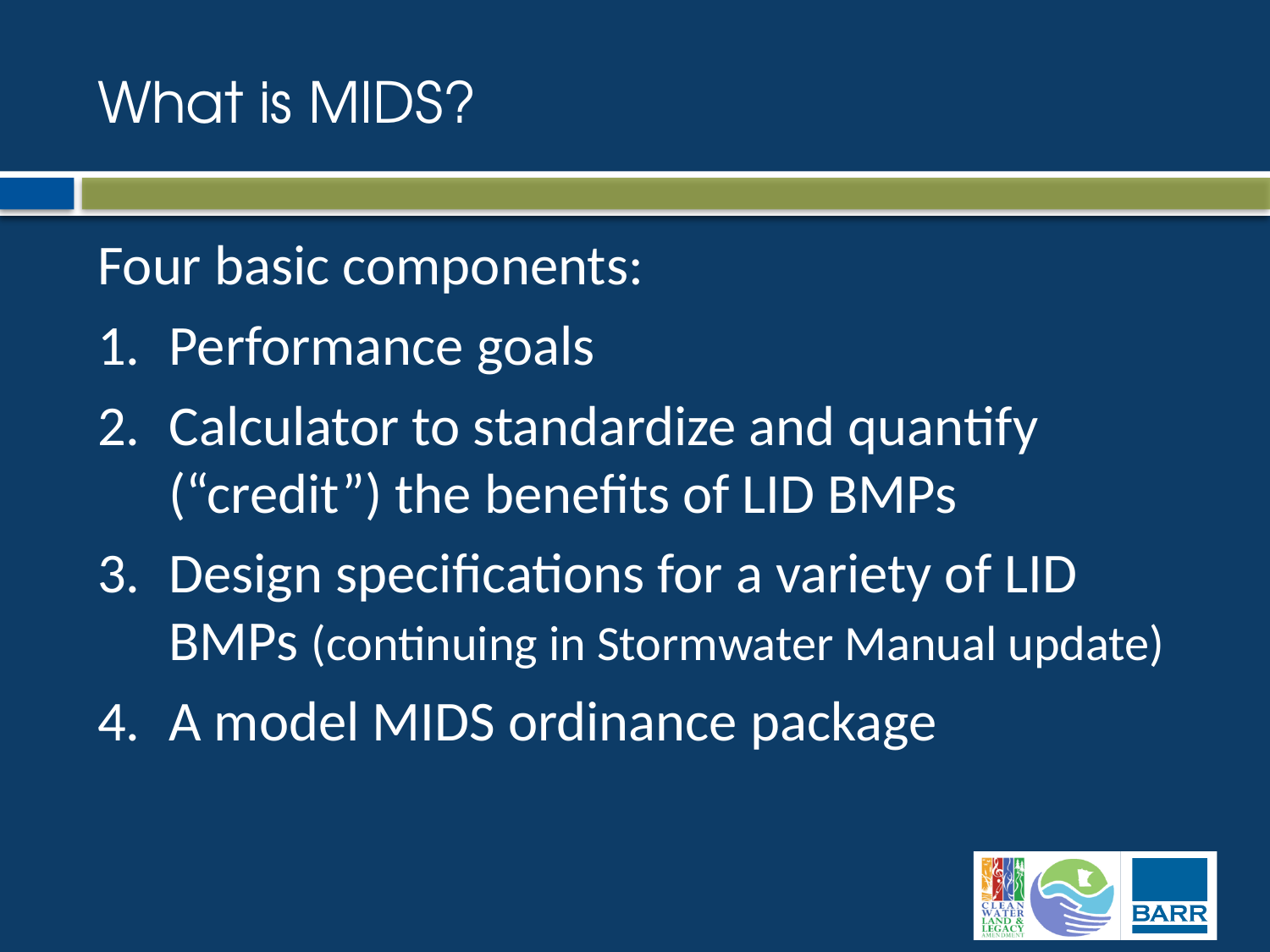

# What is MIDS?
Four basic components:
Performance goals
Calculator to standardize and quantify (“credit”) the benefits of LID BMPs
Design specifications for a variety of LID BMPs (continuing in Stormwater Manual update)
A model MIDS ordinance package